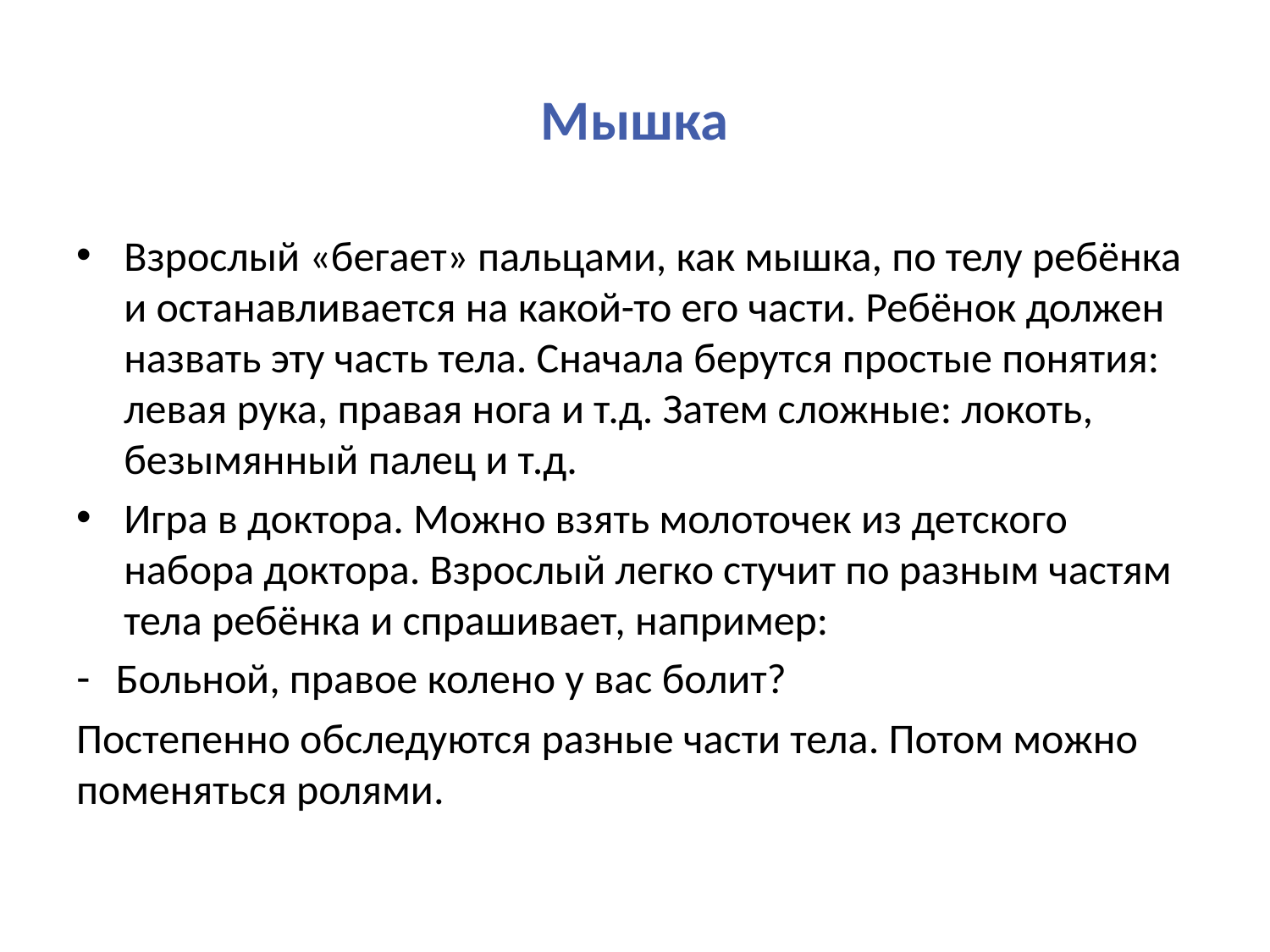

# Мышка
Взрослый «бегает» пальцами, как мышка, по телу ребёнка и останавливается на какой-то его части. Ребёнок должен назвать эту часть тела. Сначала берутся простые понятия: левая рука, правая нога и т.д. Затем сложные: локоть, безымянный палец и т.д.
Игра в доктора. Можно взять молоточек из детского набора доктора. Взрослый легко стучит по разным частям тела ребёнка и спрашивает, например:
Больной, правое колено у вас болит?
Постепенно обследуются разные части тела. Потом можно поменяться ролями.